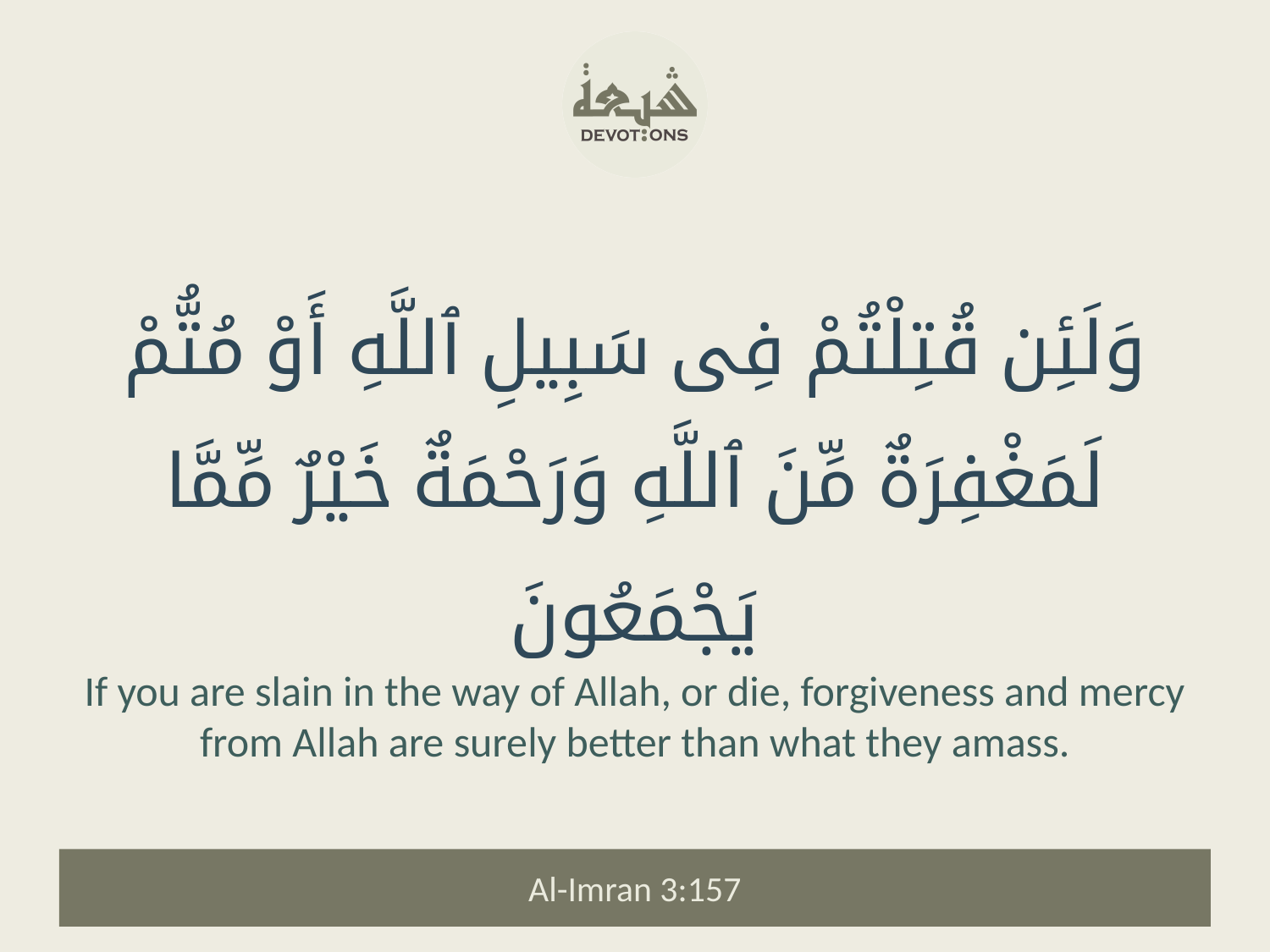

وَلَئِن قُتِلْتُمْ فِى سَبِيلِ ٱللَّهِ أَوْ مُتُّمْ لَمَغْفِرَةٌ مِّنَ ٱللَّهِ وَرَحْمَةٌ خَيْرٌ مِّمَّا يَجْمَعُونَ
If you are slain in the way of Allah, or die, forgiveness and mercy from Allah are surely better than what they amass.
Al-Imran 3:157